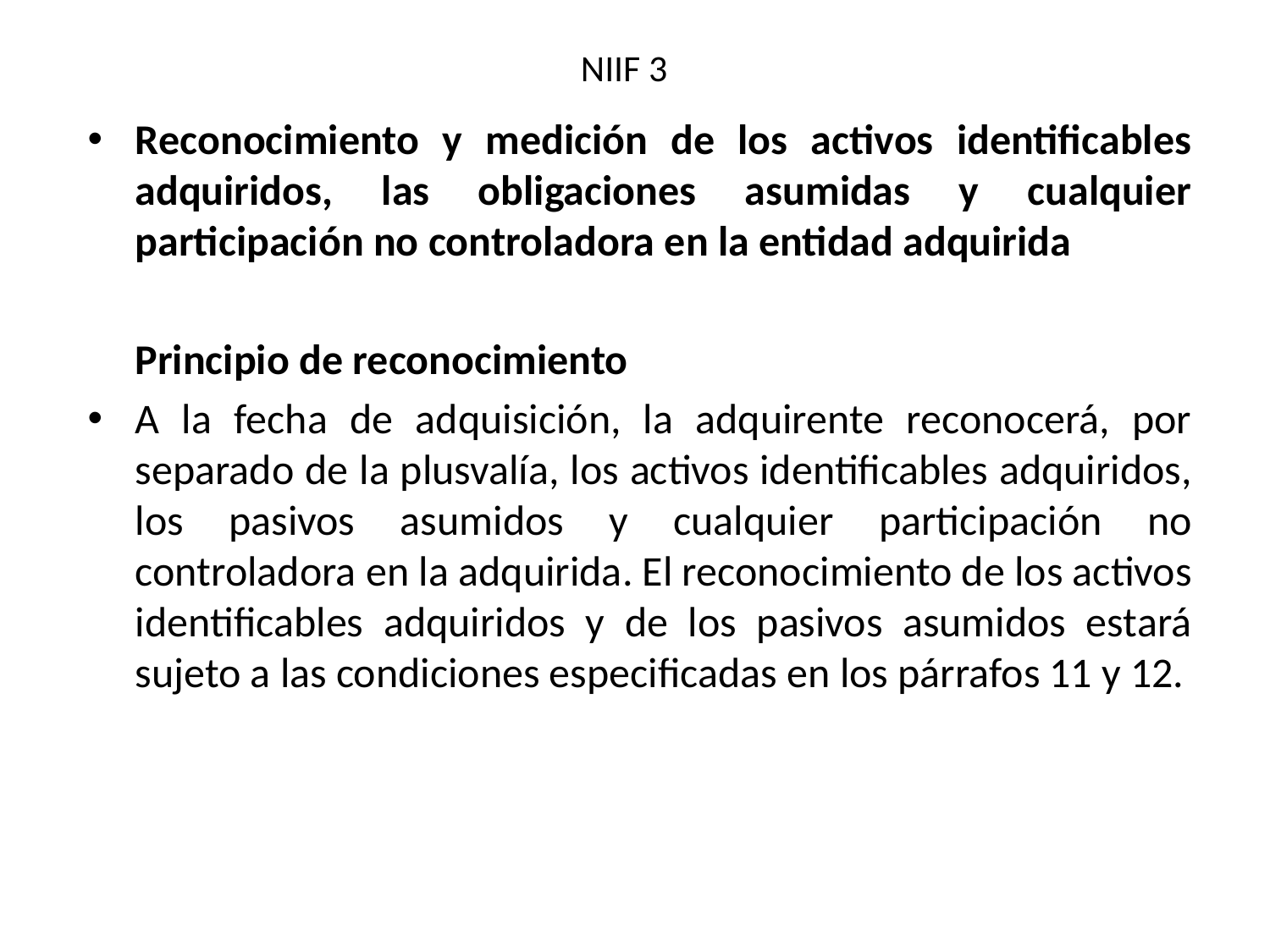

# NIIF 3
Reconocimiento y medición de los activos identificables adquiridos, las obligaciones asumidas y cualquier participación no controladora en la entidad adquirida

	Principio de reconocimiento
A la fecha de adquisición, la adquirente reconocerá, por separado de la plusvalía, los activos identificables adquiridos, los pasivos asumidos y cualquier participación no controladora en la adquirida. El reconocimiento de los activos identificables adquiridos y de los pasivos asumidos estará sujeto a las condiciones especificadas en los párrafos 11 y 12.